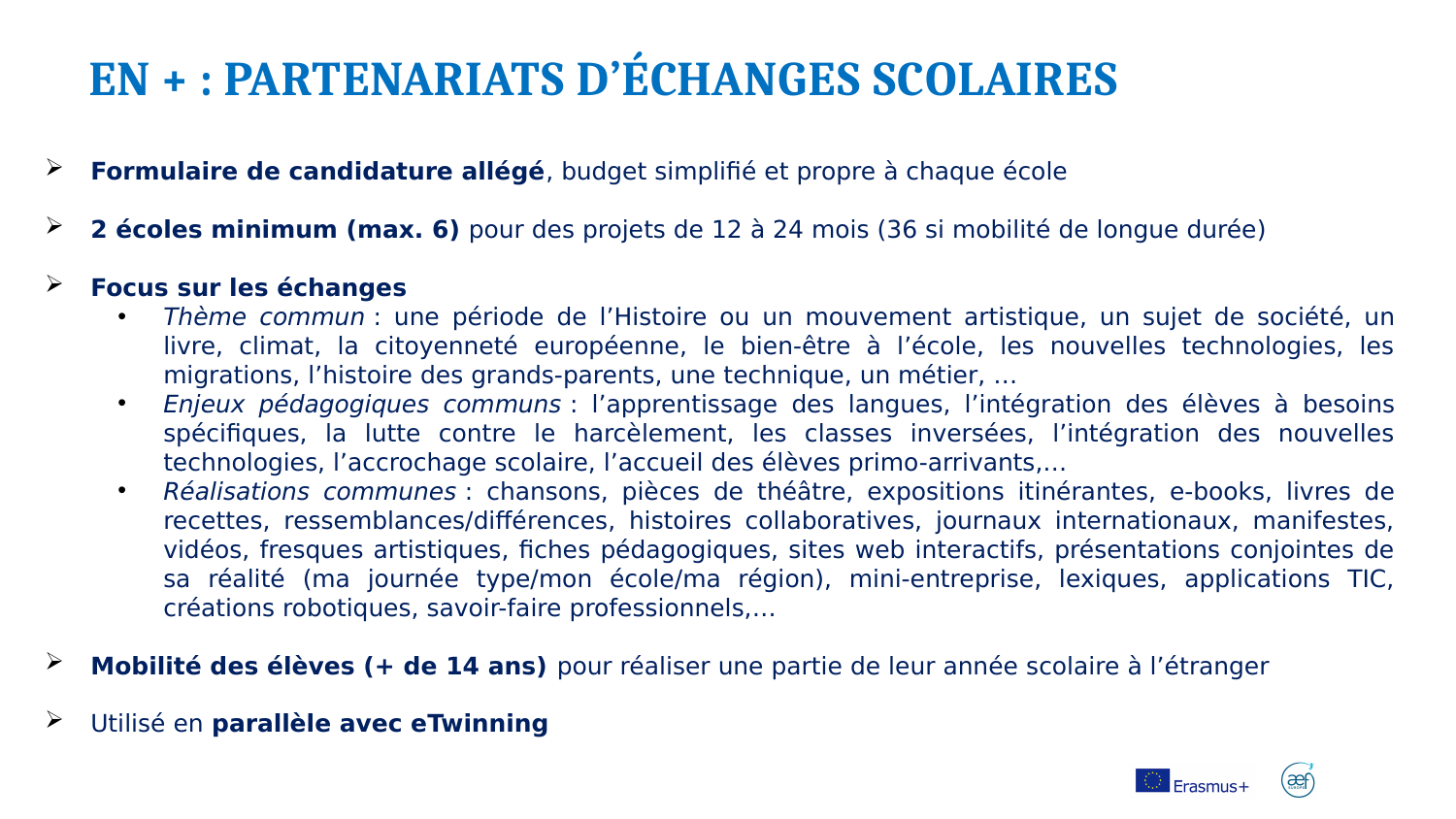

EN + : PARTENARIATS D’ÉCHANGES SCOLAIRES

Formulaire de candidature allégé, budget simplifié et propre à chaque école

2 écoles minimum (max. 6) pour des projets de 12 à 24 mois (36 si mobilité de longue durée)

Focus sur les échanges
Thème commun : une période de l’Histoire ou un mouvement artistique, un sujet de société, un livre, climat, la citoyenneté européenne, le bien-être à l’école, les nouvelles technologies, les migrations, l’histoire des grands-parents, une technique, un métier, …
Enjeux pédagogiques communs : l’apprentissage des langues, l’intégration des élèves à besoins spécifiques, la lutte contre le harcèlement, les classes inversées, l’intégration des nouvelles technologies, l’accrochage scolaire, l’accueil des élèves primo-arrivants,…
Réalisations communes : chansons, pièces de théâtre, expositions itinérantes, e-books, livres de recettes, ressemblances/différences, histoires collaboratives, journaux internationaux, manifestes, vidéos, fresques artistiques, fiches pédagogiques, sites web interactifs, présentations conjointes de sa réalité (ma journée type/mon école/ma région), mini-entreprise, lexiques, applications TIC, créations robotiques, savoir-faire professionnels,…

Mobilité des élèves (+ de 14 ans) pour réaliser une partie de leur année scolaire à l’étranger

Utilisé en parallèle avec eTwinning